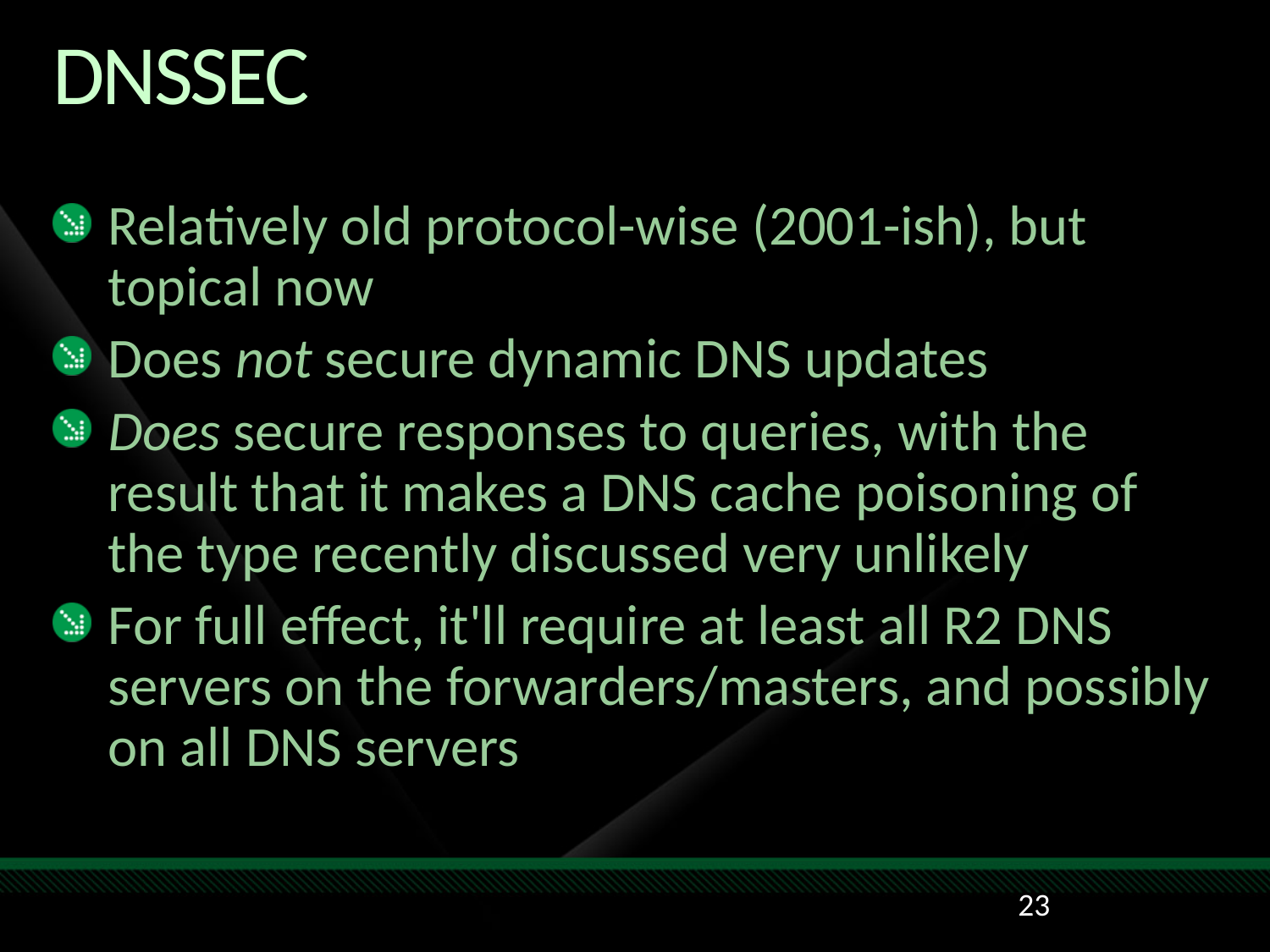

# DNSSEC
Relatively old protocol-wise (2001-ish), but topical now
Does not secure dynamic DNS updates
Does secure responses to queries, with the result that it makes a DNS cache poisoning of the type recently discussed very unlikely
For full effect, it'll require at least all R2 DNS servers on the forwarders/masters, and possibly on all DNS servers
23